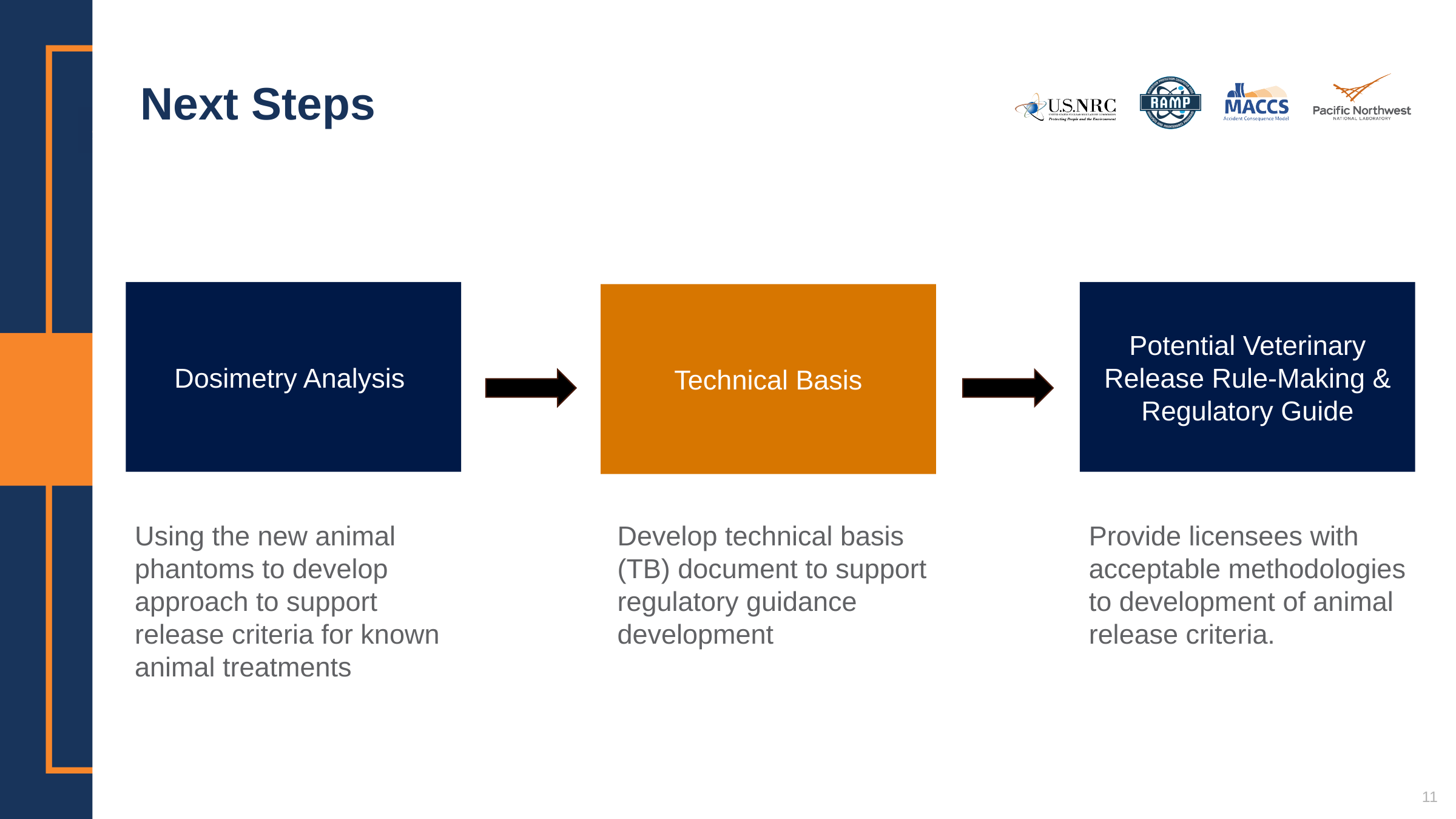

# Next Steps
Potential Veterinary Release Rule-Making & Regulatory Guide
Dosimetry Analysis
Technical Basis

Using the new animal phantoms to develop approach to support release criteria for known animal treatments
Develop technical basis (TB) document to support regulatory guidance development
Provide licensees with acceptable methodologies to development of animal release criteria.
11